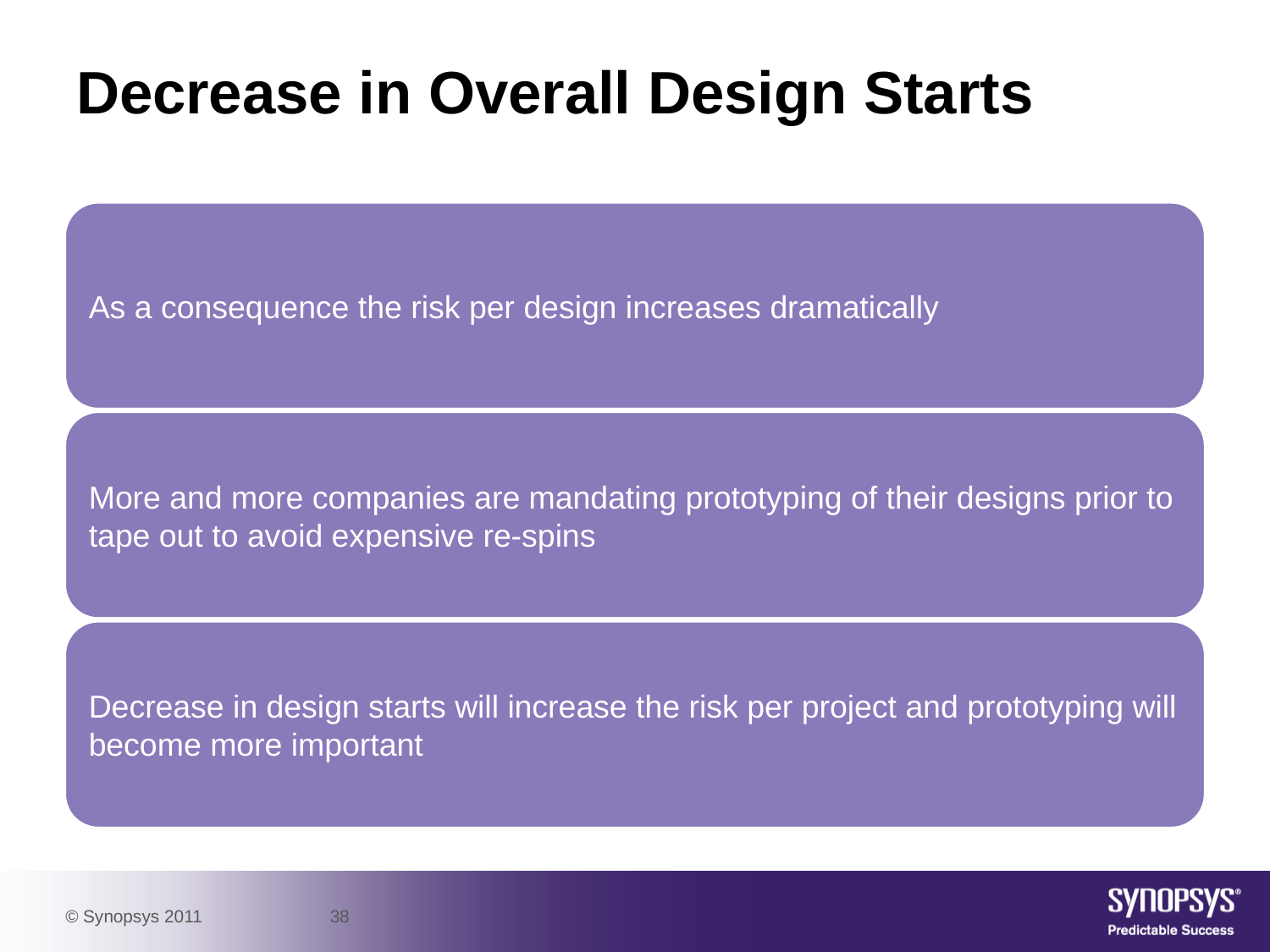

# Decrease in Overall Design Starts
As a consequence the risk per design increases dramatically
More and more companies are mandating prototyping of their designs prior to tape out to avoid expensive re-spins
Decrease in design starts will increase the risk per project and prototyping will become more important